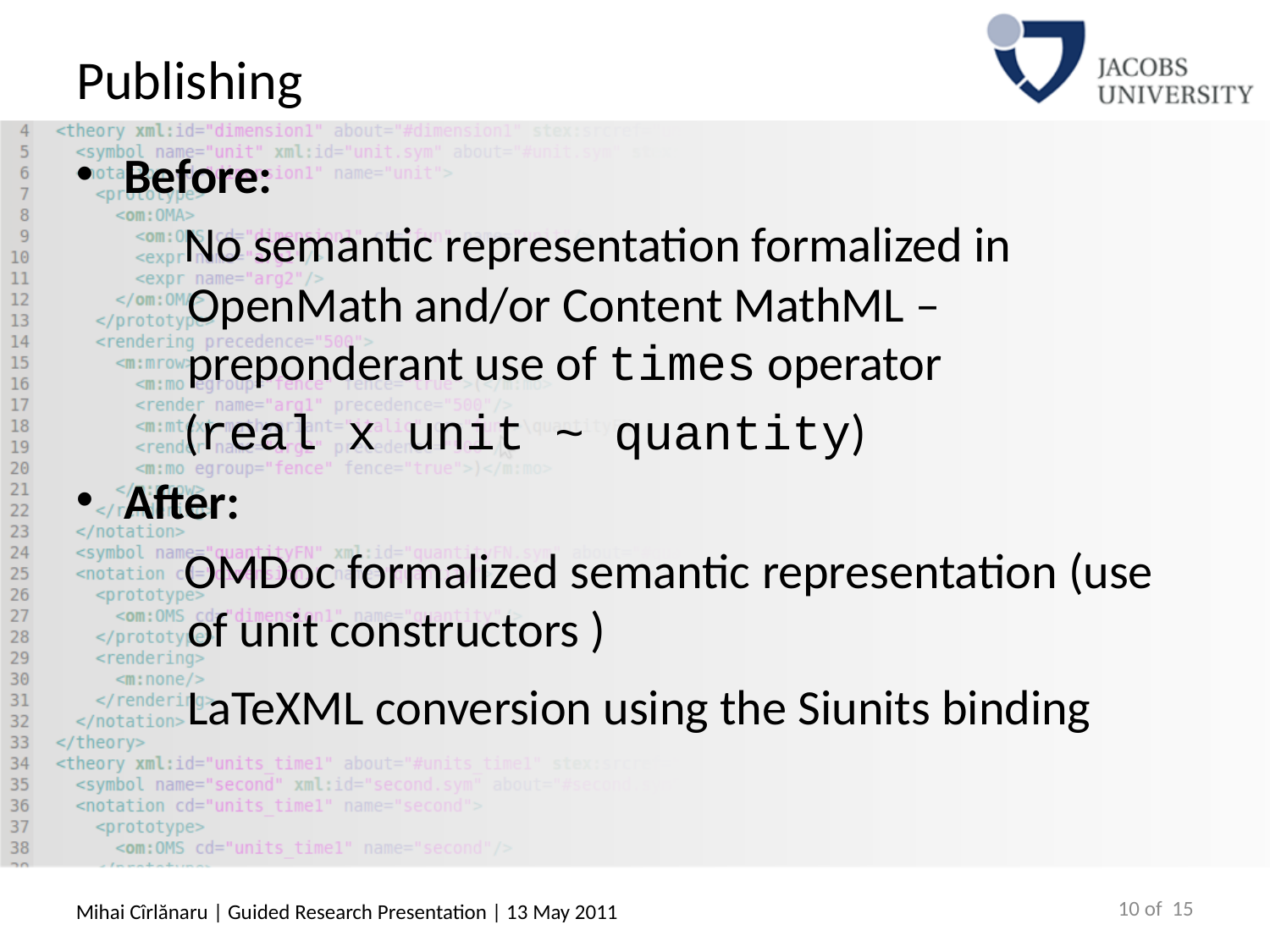

Publishing
Before:
    No semantic representation formalized in OpenMath and/or Content MathML – preponderant use of times operator
    (real x unit ~ quantity)
After:
    OMDoc formalized semantic representation (use of unit constructors )
	LaTeXML conversion using the Siunits binding
10 of  15
Mihai Cîrlănaru | Guided Research Presentation | 13 May 2011